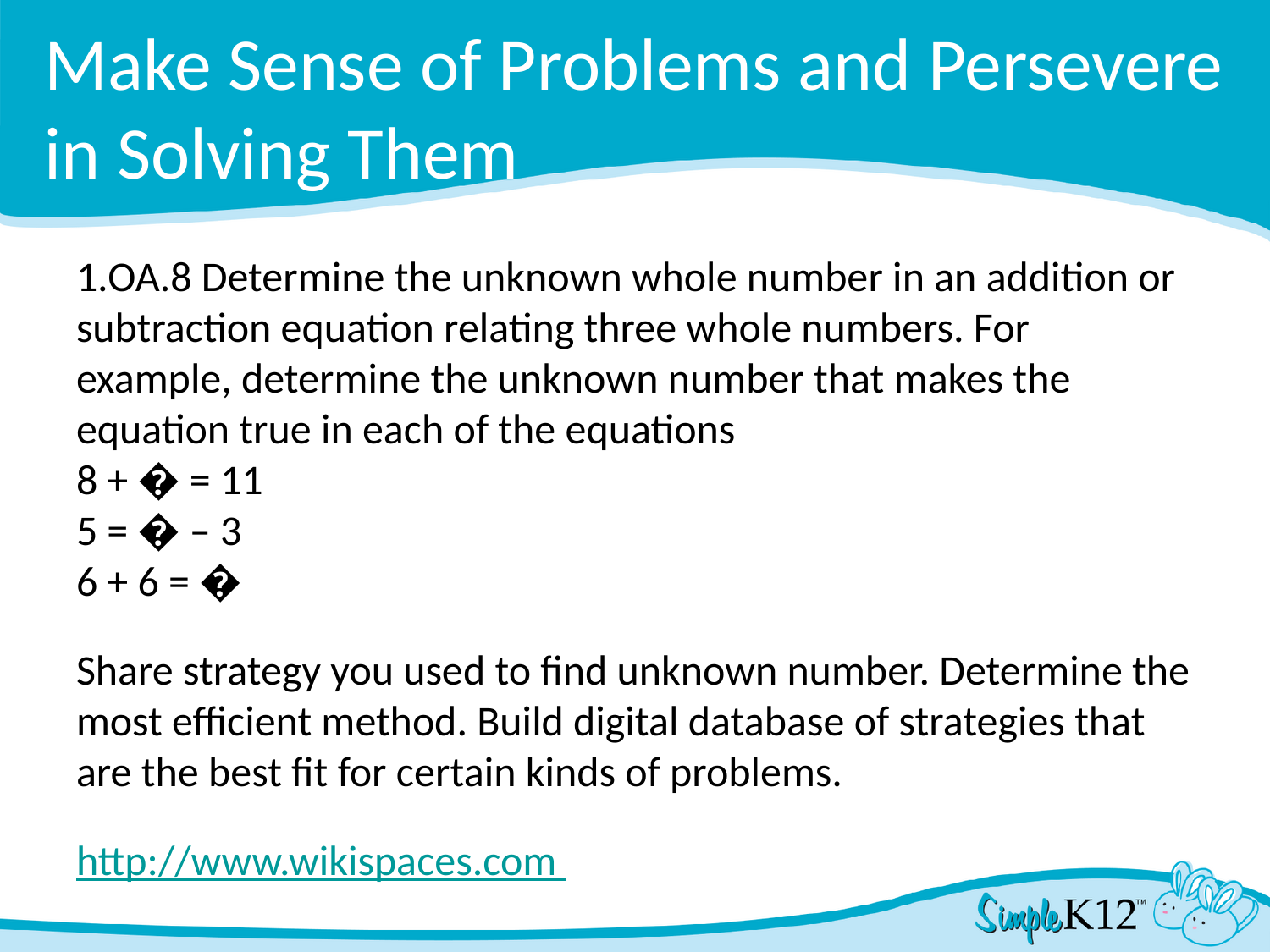

# Make Sense of Problems and Persevere in Solving Them
1.OA.8 Determine the unknown whole number in an addition or subtraction equation relating three whole numbers. For example, determine the unknown number that makes the equation true in each of the equations
8 + � = 11
5 = � – 3
6 + 6 = �

Share strategy you used to find unknown number. Determine the most efficient method. Build digital database of strategies that are the best fit for certain kinds of problems.

http://www.wikispaces.com